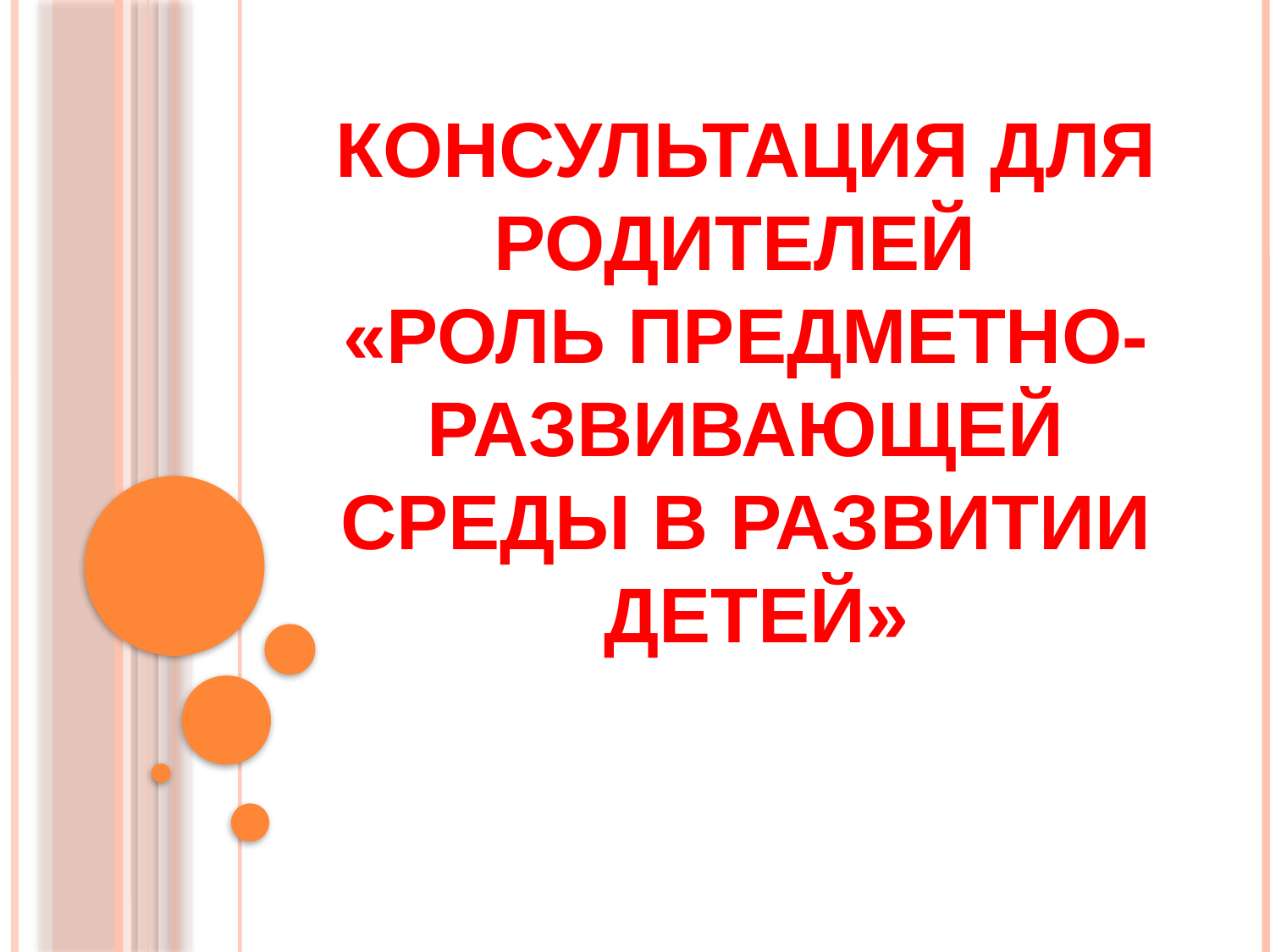

# Консультация для родителей «Роль предметно-развивающей среды в развитии  детей»